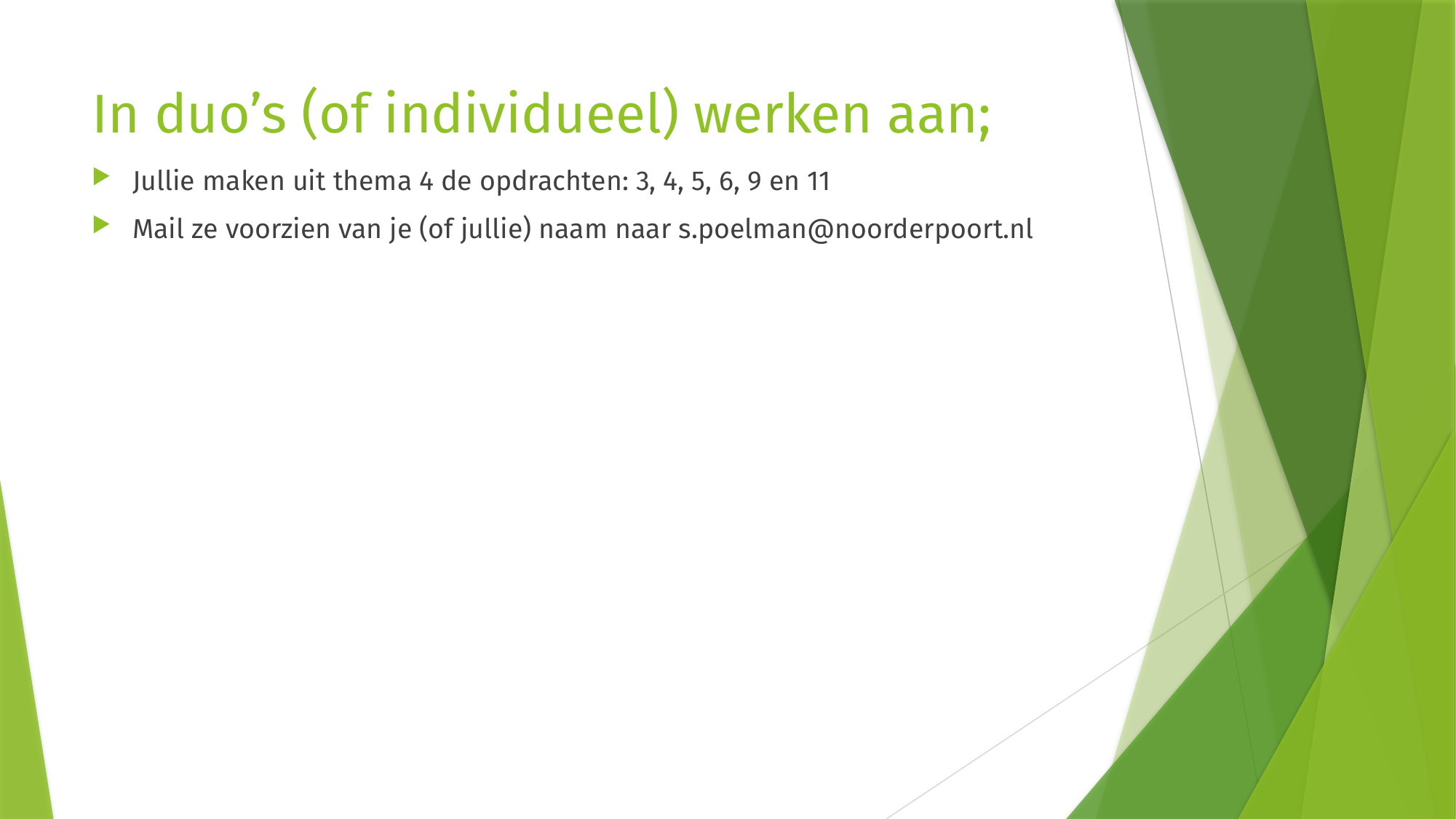

# In duo’s (of individueel) werken aan;
Jullie maken uit thema 4 de opdrachten: 3, 4, 5, 6, 9 en 11
Mail ze voorzien van je (of jullie) naam naar s.poelman@noorderpoort.nl